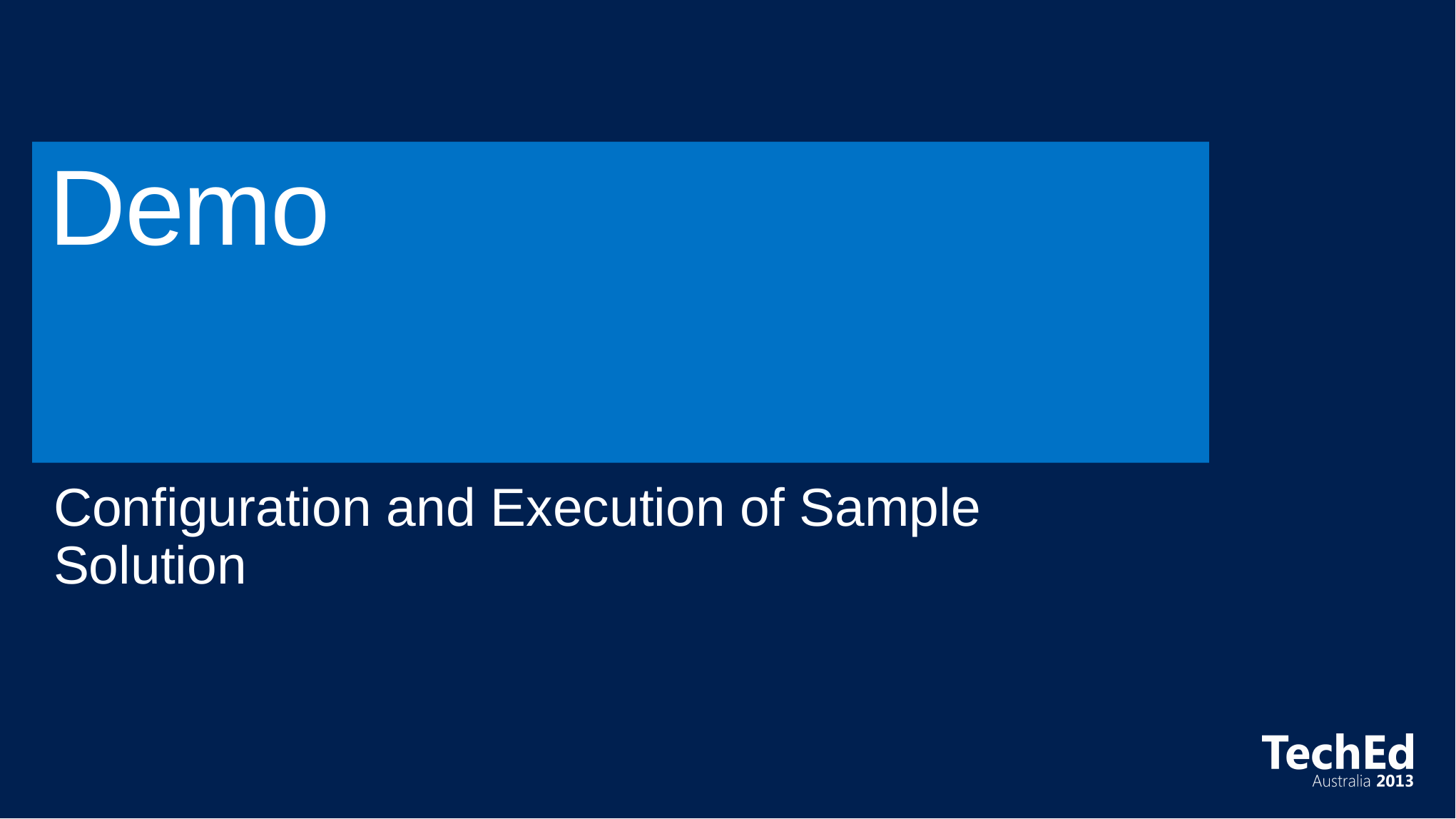

# Demo
Configuration and Execution of Sample Solution